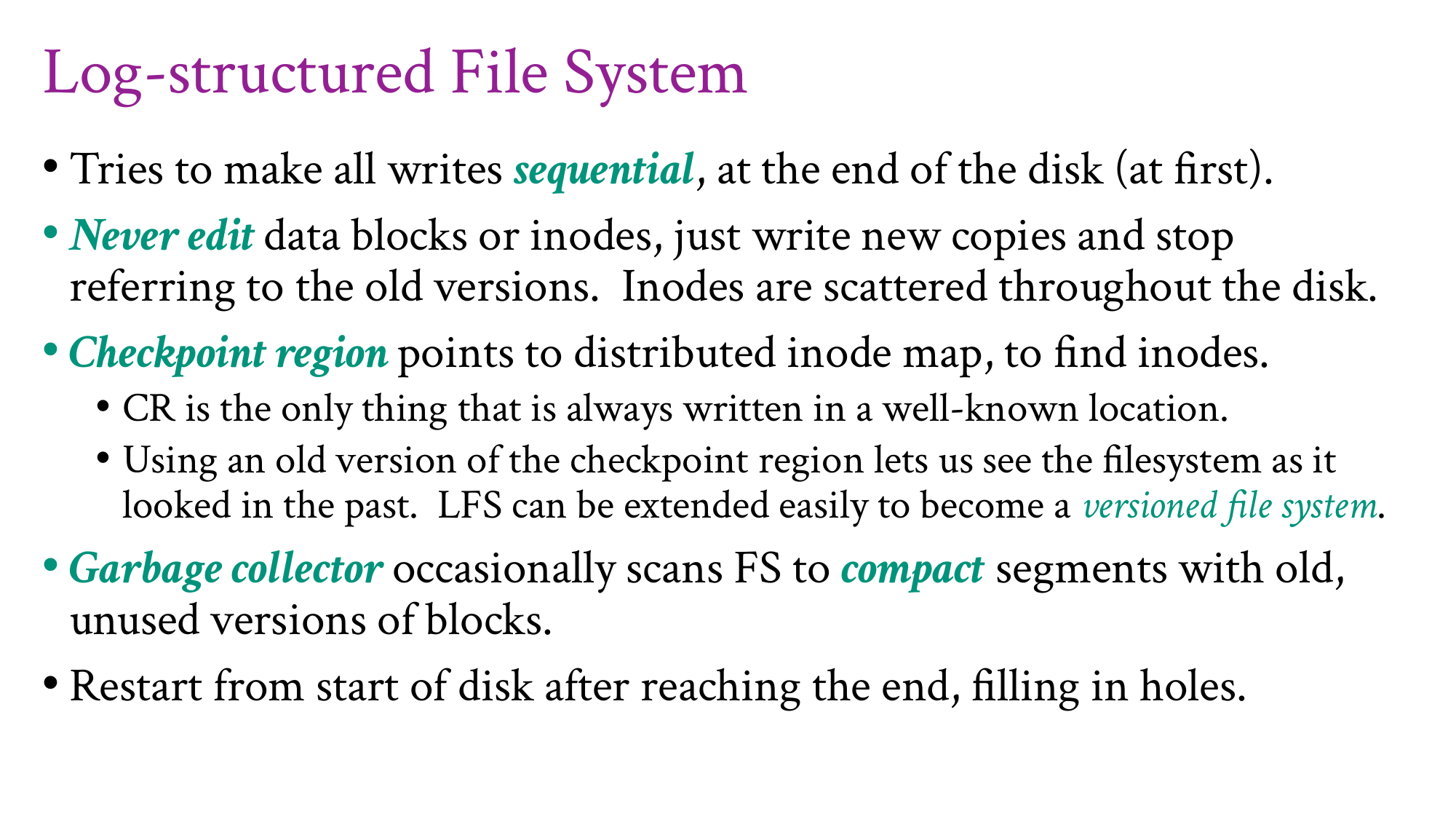

# Log-structured File System
Tries to make all writes sequential, at the end of the disk (at first).
Never edit data blocks or inodes, just write new copies and stop referring to the old versions.  Inodes are scattered throughout the disk.
Checkpoint region points to distributed inode map, to find inodes.
CR is the only thing that is always written in a well-known location.
Using an old version of the checkpoint region lets us see the filesystem as it looked in the past.  LFS can be extended easily to become a versioned file system.
Garbage collector occasionally scans FS to compact segments with old, unused versions of blocks.
Restart from start of disk after reaching the end, filling in holes.